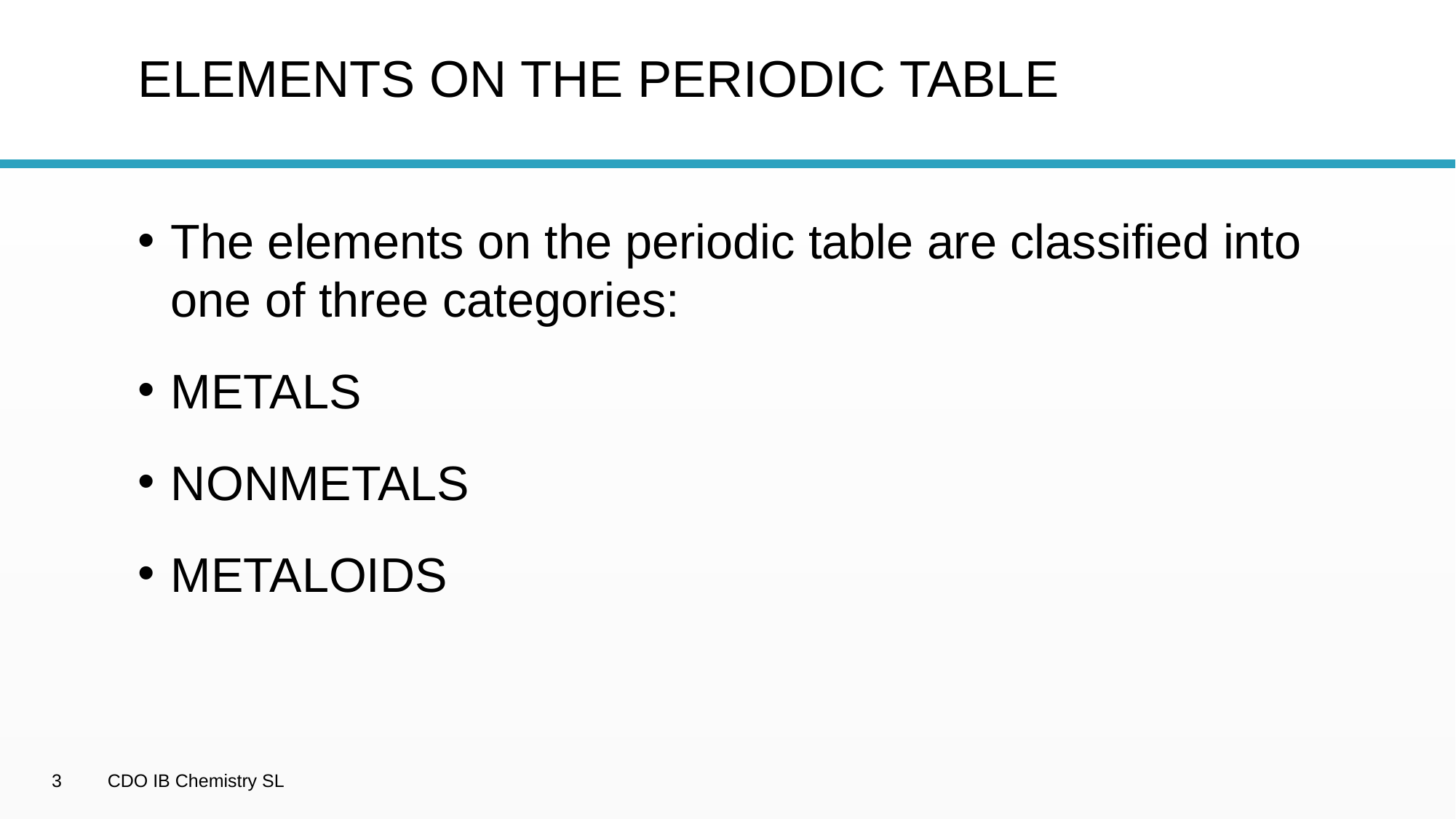

# ELEMENTS ON THE PERIODIC TABLE
The elements on the periodic table are classified into one of three categories:
METALS
NONMETALS
METALOIDS
3
CDO IB Chemistry SL